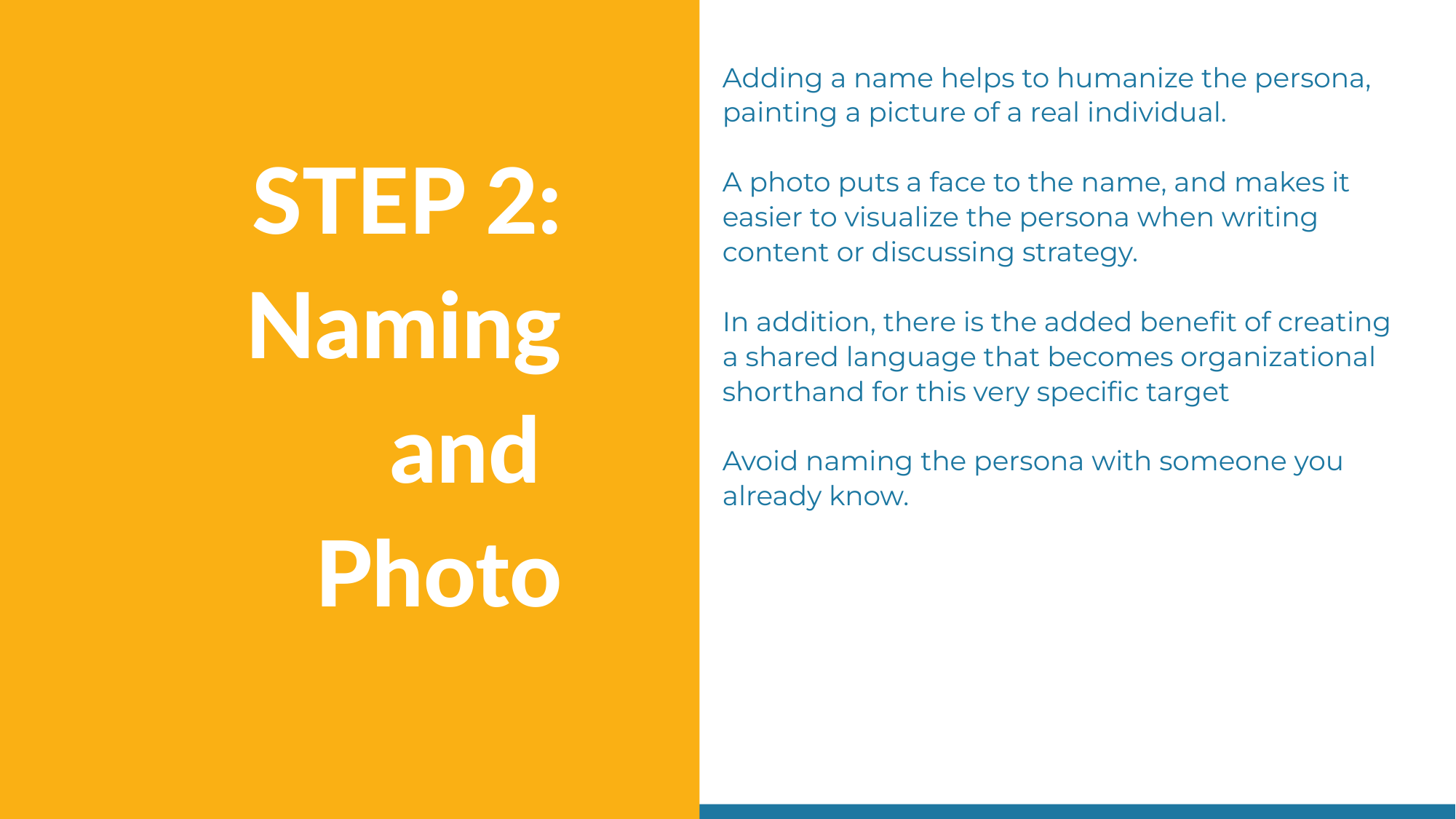

Adding a name helps to humanize the persona, painting a picture of a real individual.

A photo puts a face to the name, and makes it easier to visualize the persona when writing content or discussing strategy.

In addition, there is the added benefit of creating a shared language that becomes organizational shorthand for this very specific target

Avoid naming the persona with someone you already know.
STEP 2:
Naming
and
Photo